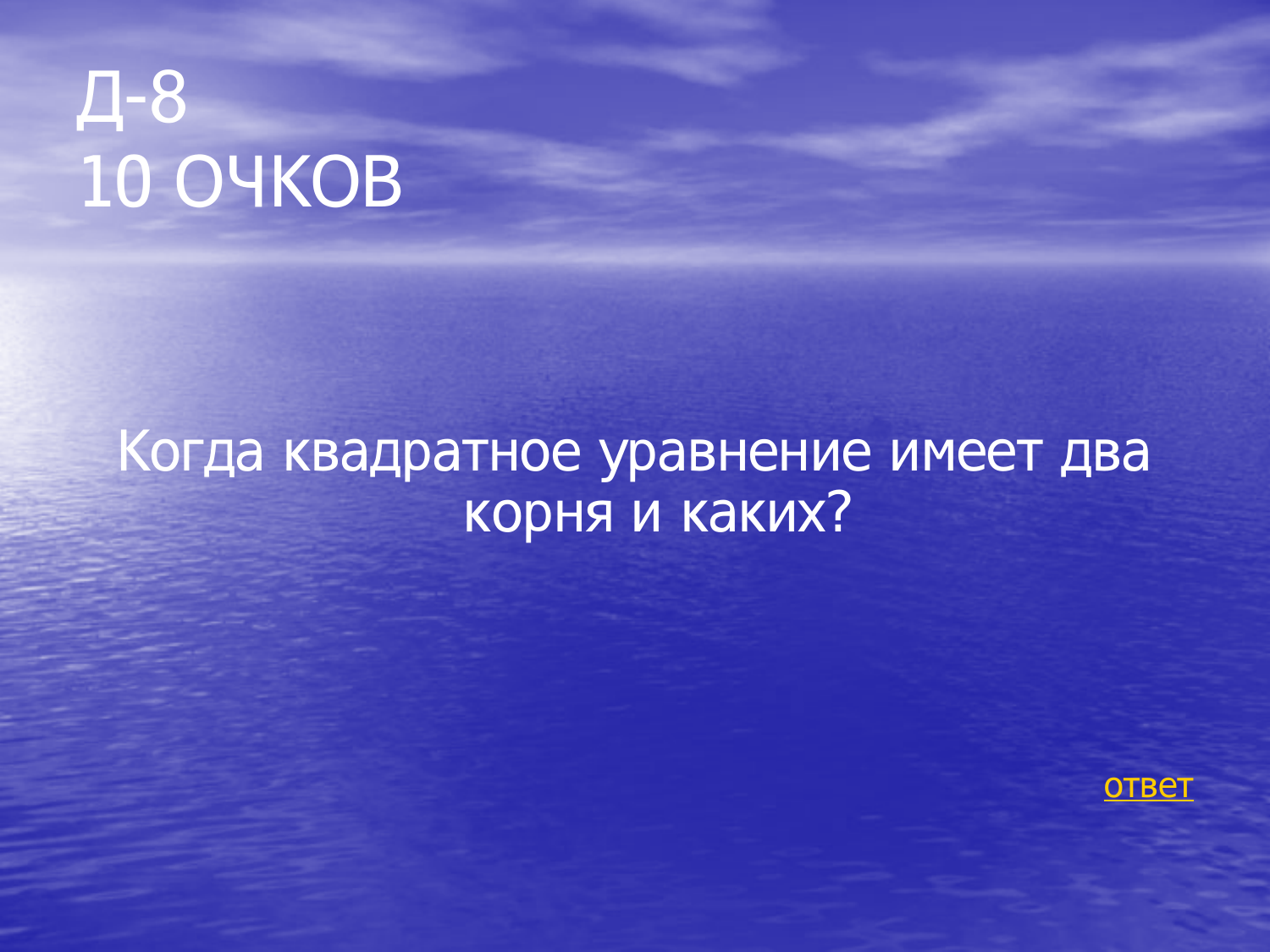

# Д-8 10 ОЧКОВ

Когда квадратное уравнение имеет два корня и каких?

ответ